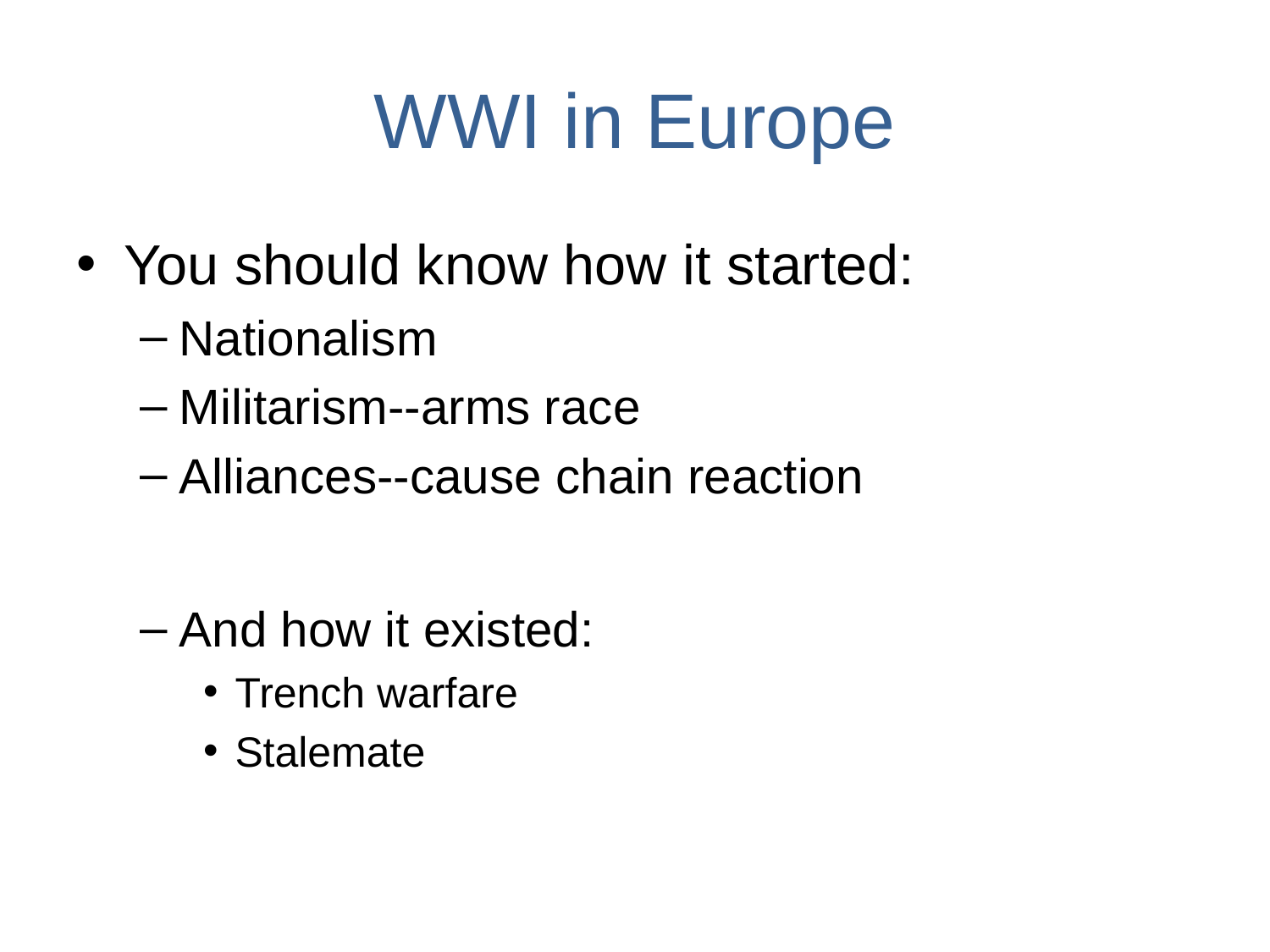

# WWI in Europe
You should know how it started:
Nationalism
Militarism--arms race
Alliances--cause chain reaction

And how it existed:
Trench warfare
Stalemate